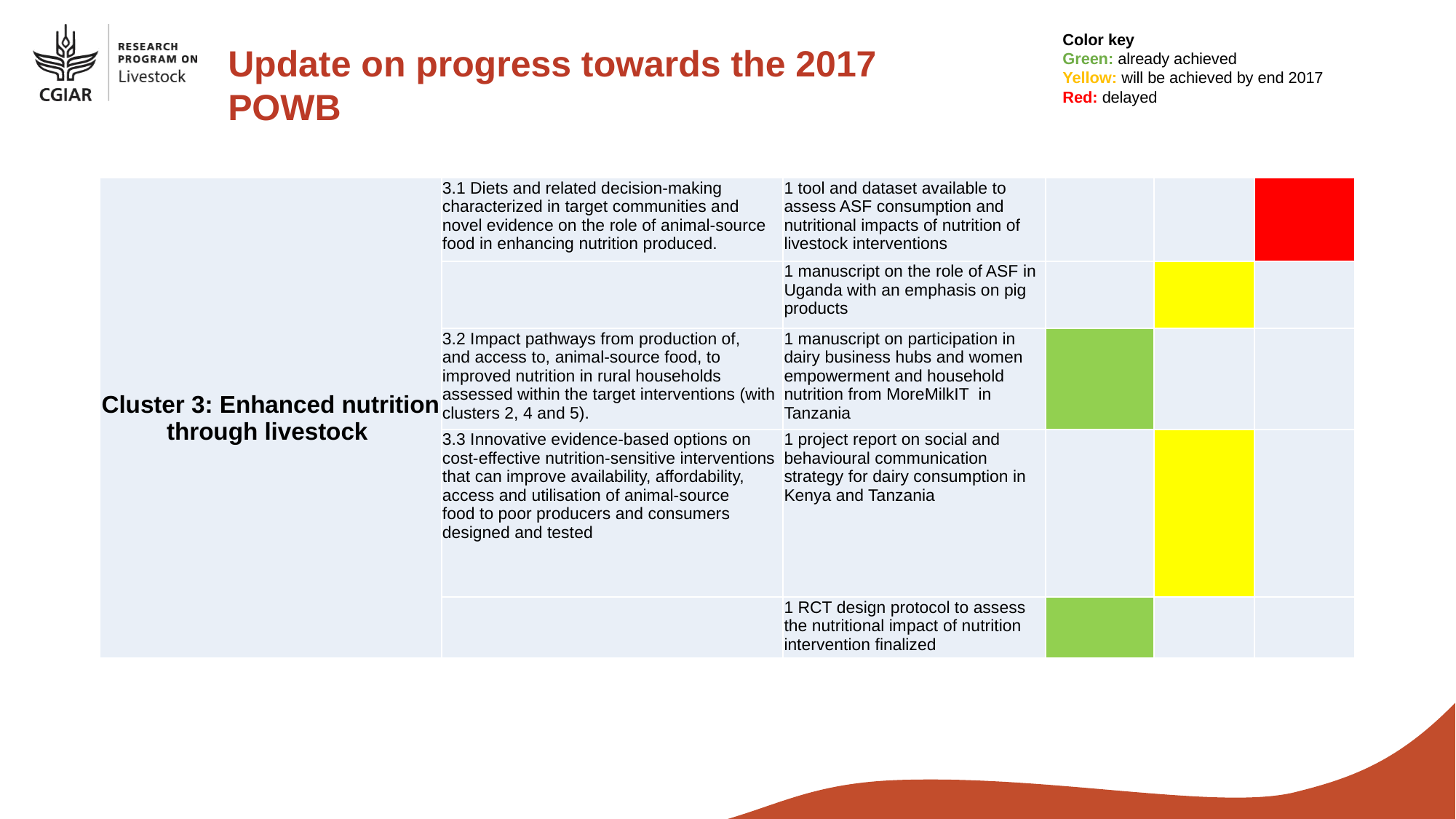

Color key
Green: already achieved
Yellow: will be achieved by end 2017
Red: delayed
Update on progress towards the 2017 POWB
| Cluster 3: Enhanced nutrition through livestock | 3.1 Diets and related decision-making characterized in target communities and novel evidence on the role of animal-source food in enhancing nutrition produced. | 1 tool and dataset available to assess ASF consumption and nutritional impacts of nutrition of livestock interventions |  |  |  |
| --- | --- | --- | --- | --- | --- |
|  |  | 1 manuscript on the role of ASF in Uganda with an emphasis on pig products |  |  |  |
|  | 3.2 Impact pathways from production of, and access to, animal-source food, to improved nutrition in rural households assessed within the target interventions (with clusters 2, 4 and 5). | 1 manuscript on participation in dairy business hubs and women empowerment and household nutrition from MoreMilkIT in Tanzania |  |  |  |
|  | 3.3 Innovative evidence-based options on cost-effective nutrition-sensitive interventions that can improve availability, affordability, access and utilisation of animal-source food to poor producers and consumers designed and tested | 1 project report on social and behavioural communication strategy for dairy consumption in Kenya and Tanzania |  |  |  |
|  |  | 1 RCT design protocol to assess the nutritional impact of nutrition intervention finalized |  |  |  |